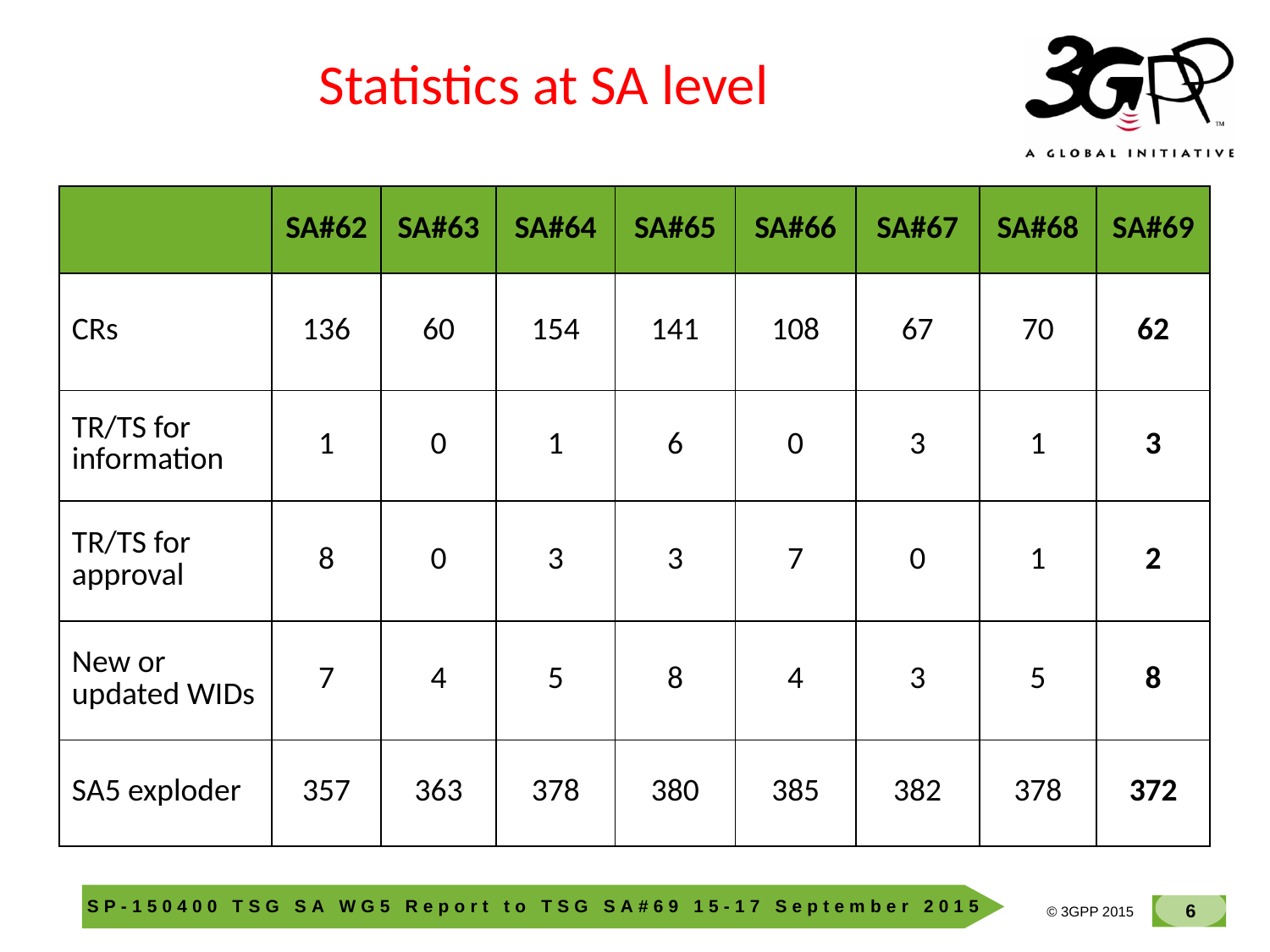

Statistics at SA level
|  | SA#62 | SA#63 | SA#64 | SA#65 | SA#66 | SA#67 | SA#68 | SA#69 |
| --- | --- | --- | --- | --- | --- | --- | --- | --- |
| CRs | 136 | 60 | 154 | 141 | 108 | 67 | 70 | 62 |
| TR/TS for information | 1 | 0 | 1 | 6 | 0 | 3 | 1 | 3 |
| TR/TS for approval | 8 | 0 | 3 | 3 | 7 | 0 | 1 | 2 |
| New or updated WIDs | 7 | 4 | 5 | 8 | 4 | 3 | 5 | 8 |
| SA5 exploder | 357 | 363 | 378 | 380 | 385 | 382 | 378 | 372 |